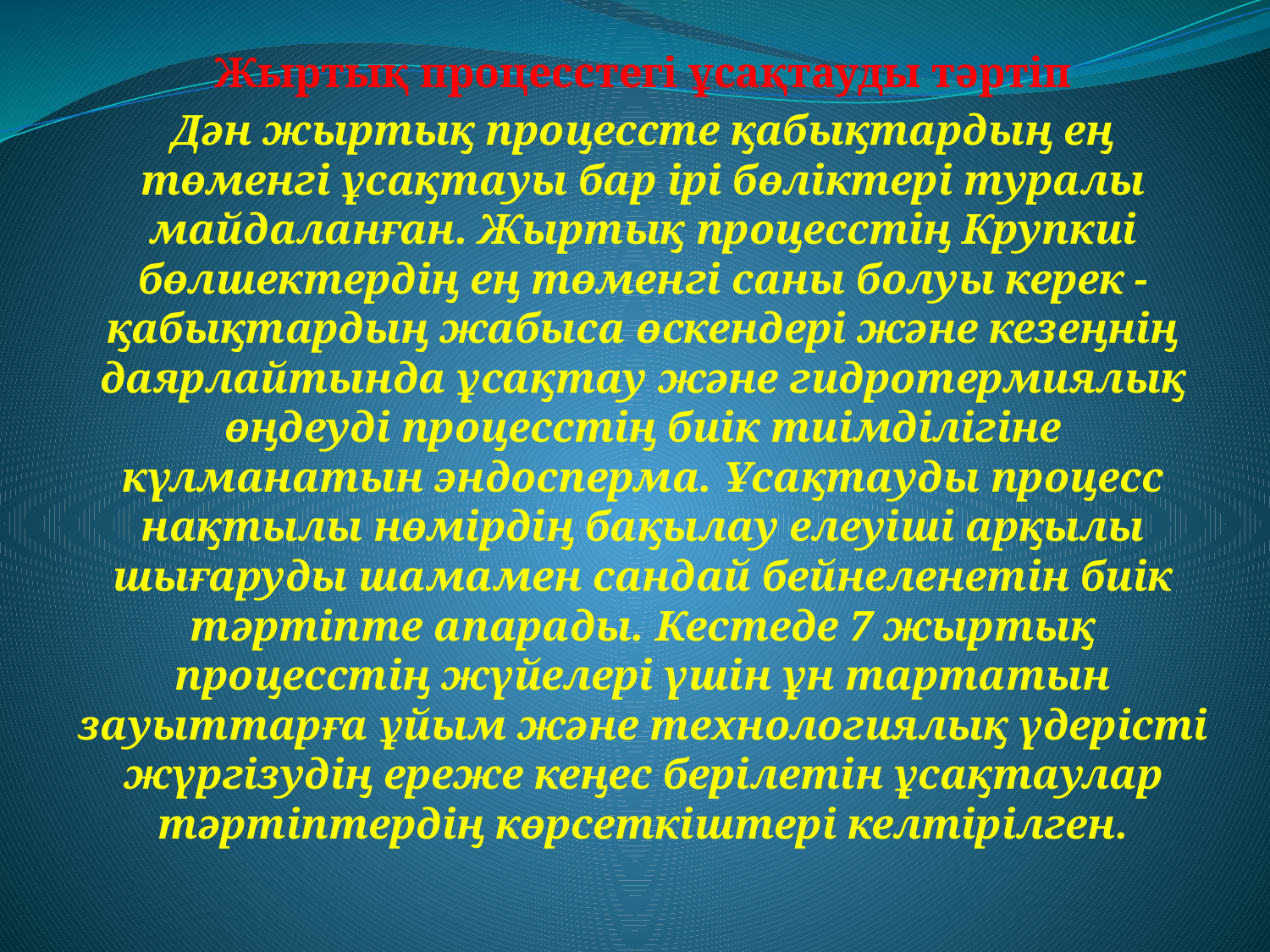

Жыртық процесстегi ұсақтауды тәртiп
Дән жыртық процессте қабықтардың ең төменгi ұсақтауы бар iрi бөлiктерi туралы майдаланған. Жыртық процесстiң Крупкиi бөлшектердiң ең төменгi саны болуы керек - қабықтардың жабыса өскендерi және кезеңнiң даярлайтында ұсақтау және гидротермиялық өңдеудi процесстiң биiк тиiмдiлiгiне күлманатын эндосперма. Ұсақтауды процесс нақтылы нөмiрдiң бақылау елеуiшi арқылы шығаруды шамамен сандай бейнеленетiн биiк тәртiпте апарады. Кестеде 7 жыртық процесстiң жүйелерi үшiн ұн тартатын зауыттарға ұйым және технологиялық үдерiстi жүргiзудiң ереже кеңес берiлетiн ұсақтаулар тәртiптердiң көрсеткiштерi келтiрiлген.